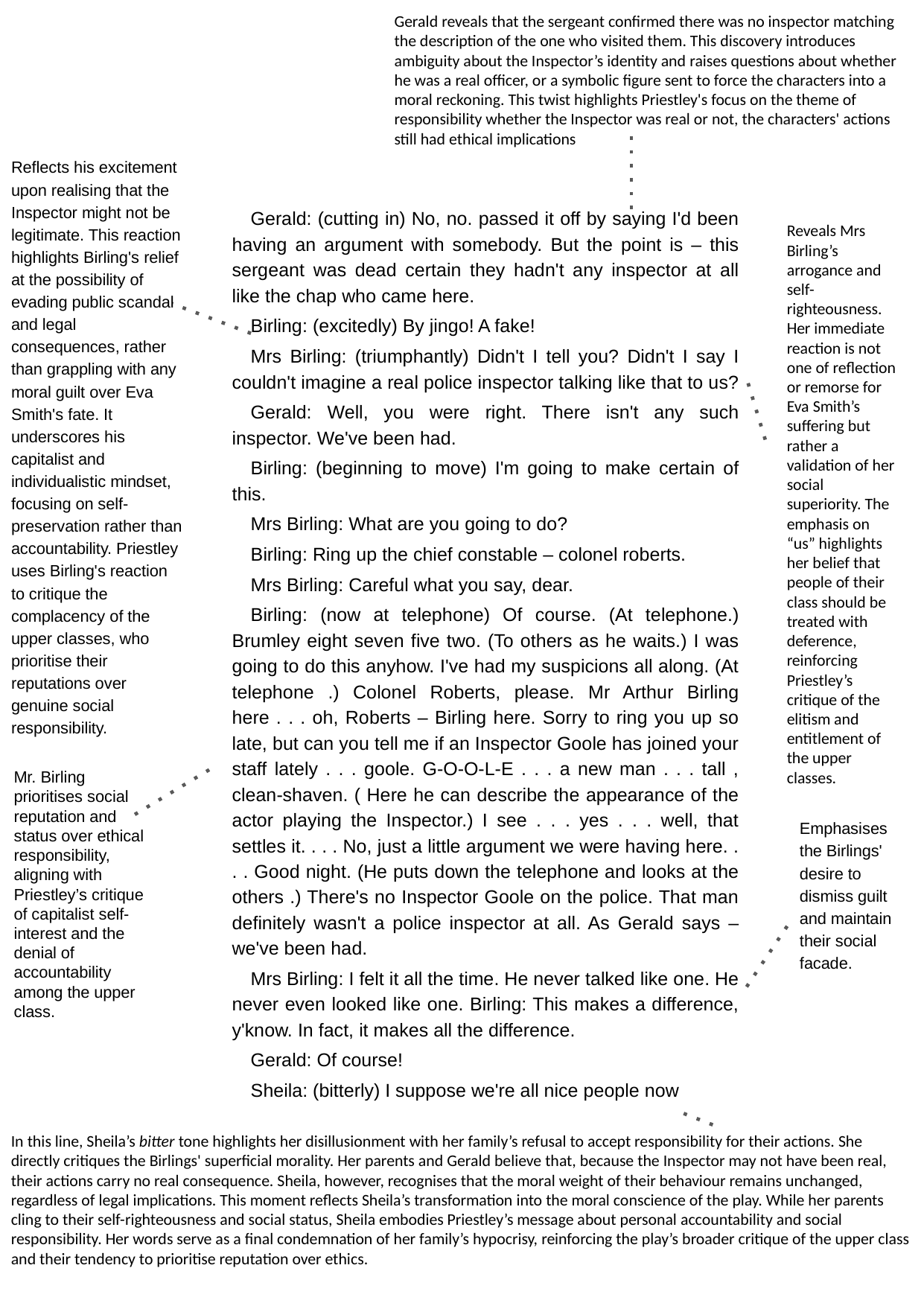

Gerald reveals that the sergeant confirmed there was no inspector matching the description of the one who visited them. This discovery introduces ambiguity about the Inspector’s identity and raises questions about whether he was a real officer, or a symbolic figure sent to force the characters into a moral reckoning. This twist highlights Priestley's focus on the theme of responsibility whether the Inspector was real or not, the characters' actions still had ethical implications
Reflects his excitement upon realising that the Inspector might not be legitimate. This reaction highlights Birling's relief at the possibility of evading public scandal and legal consequences, rather than grappling with any moral guilt over Eva Smith's fate. It underscores his capitalist and individualistic mindset, focusing on self-preservation rather than accountability. Priestley uses Birling's reaction to critique the complacency of the upper classes, who prioritise their reputations over genuine social responsibility.
Gerald: (cutting in) No, no. passed it off by saying I'd been having an argument with somebody. But the point is – this sergeant was dead certain they hadn't any inspector at all like the chap who came here.
Birling: (excitedly) By jingo! A fake!
Mrs Birling: (triumphantly) Didn't I tell you? Didn't I say I couldn't imagine a real police inspector talking like that to us?
Gerald: Well, you were right. There isn't any such inspector. We've been had.
Birling: (beginning to move) I'm going to make certain of this.
Mrs Birling: What are you going to do?
Birling: Ring up the chief constable – colonel roberts.
Mrs Birling: Careful what you say, dear.
Birling: (now at telephone) Of course. (At telephone.) Brumley eight seven five two. (To others as he waits.) I was going to do this anyhow. I've had my suspicions all along. (At telephone .) Colonel Roberts, please. Mr Arthur Birling here . . . oh, Roberts – Birling here. Sorry to ring you up so late, but can you tell me if an Inspector Goole has joined your staff lately . . . goole. G-O-O-L-E . . . a new man . . . tall , clean-shaven. ( Here he can describe the appearance of the actor playing the Inspector.) I see . . . yes . . . well, that settles it. . . . No, just a little argument we were having here. . . . Good night. (He puts down the telephone and looks at the others .) There's no Inspector Goole on the police. That man definitely wasn't a police inspector at all. As Gerald says – we've been had.
Mrs Birling: I felt it all the time. He never talked like one. He never even looked like one. Birling: This makes a difference, y'know. In fact, it makes all the difference.
Gerald: Of course!
Sheila: (bitterly) I suppose we're all nice people now
Reveals Mrs Birling’s arrogance and self-righteousness. Her immediate reaction is not one of reflection or remorse for Eva Smith’s suffering but rather a validation of her social superiority. The emphasis on “us” highlights her belief that people of their class should be treated with deference, reinforcing Priestley’s critique of the elitism and entitlement of the upper classes.
Mr. Birling prioritises social reputation and status over ethical responsibility, aligning with Priestley’s critique of capitalist self-interest and the denial of accountability among the upper class.
Emphasises the Birlings' desire to dismiss guilt and maintain their social facade.
In this line, Sheila’s bitter tone highlights her disillusionment with her family’s refusal to accept responsibility for their actions. She directly critiques the Birlings' superficial morality. Her parents and Gerald believe that, because the Inspector may not have been real, their actions carry no real consequence. Sheila, however, recognises that the moral weight of their behaviour remains unchanged, regardless of legal implications. This moment reflects Sheila’s transformation into the moral conscience of the play. While her parents cling to their self-righteousness and social status, Sheila embodies Priestley’s message about personal accountability and social responsibility. Her words serve as a final condemnation of her family’s hypocrisy, reinforcing the play’s broader critique of the upper class and their tendency to prioritise reputation over ethics.